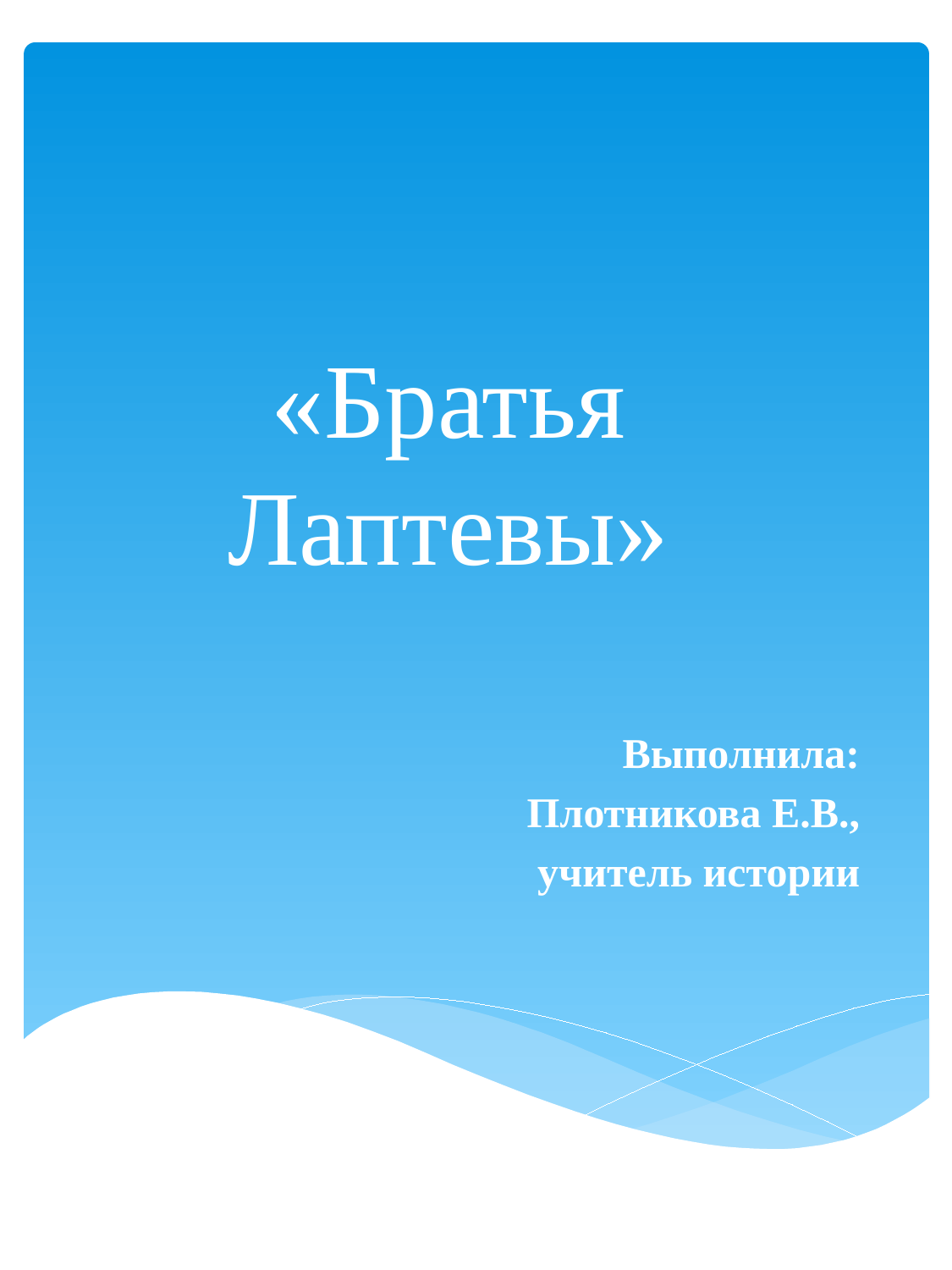

# «Братья Лаптевы»
Выполнила:
Плотникова Е.В.,
учитель истории